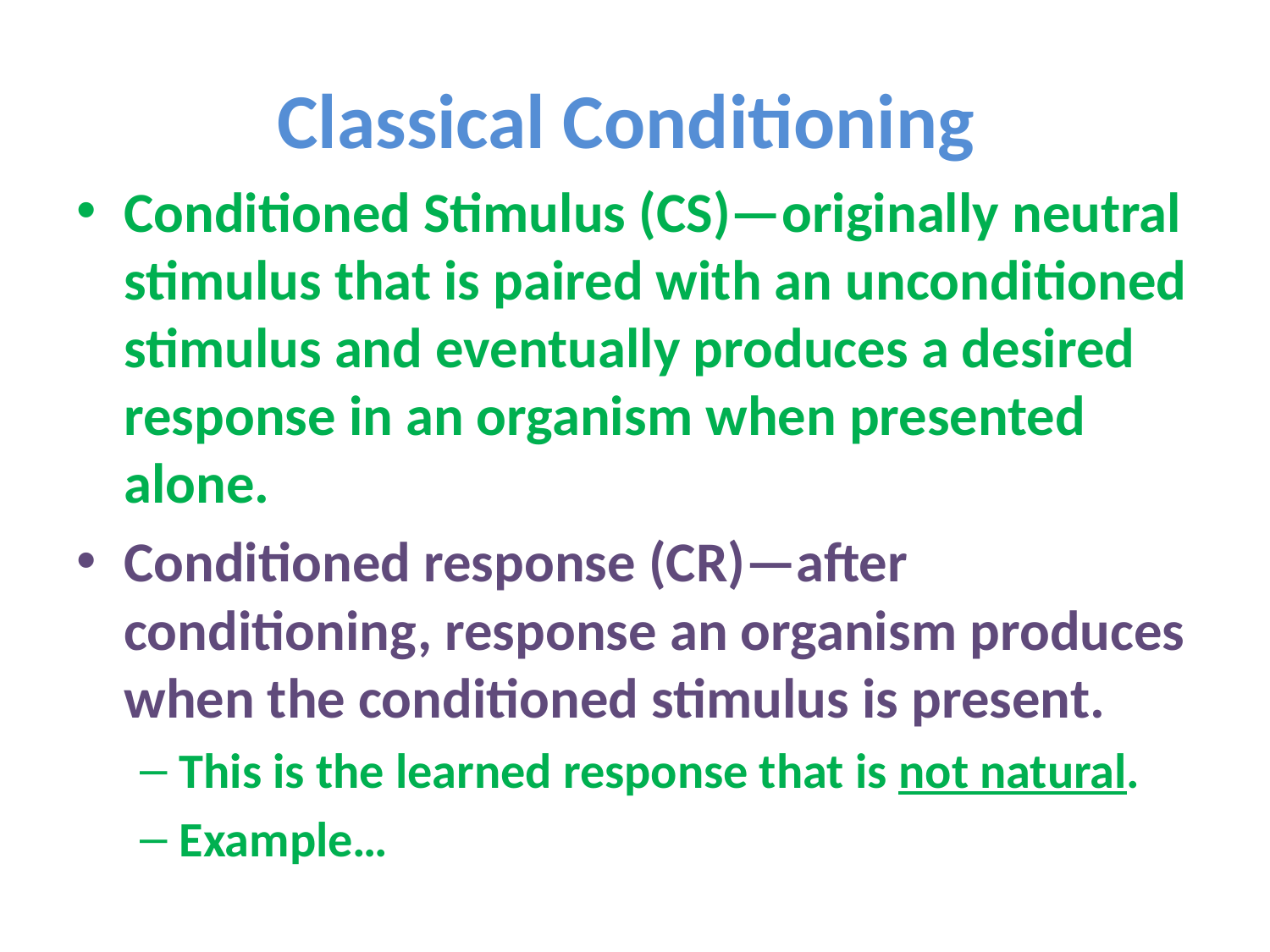

# Classical Conditioning
Conditioned Stimulus (CS)—originally neutral stimulus that is paired with an unconditioned stimulus and eventually produces a desired response in an organism when presented alone.
Conditioned response (CR)—after conditioning, response an organism produces when the conditioned stimulus is present.
This is the learned response that is not natural.
Example…